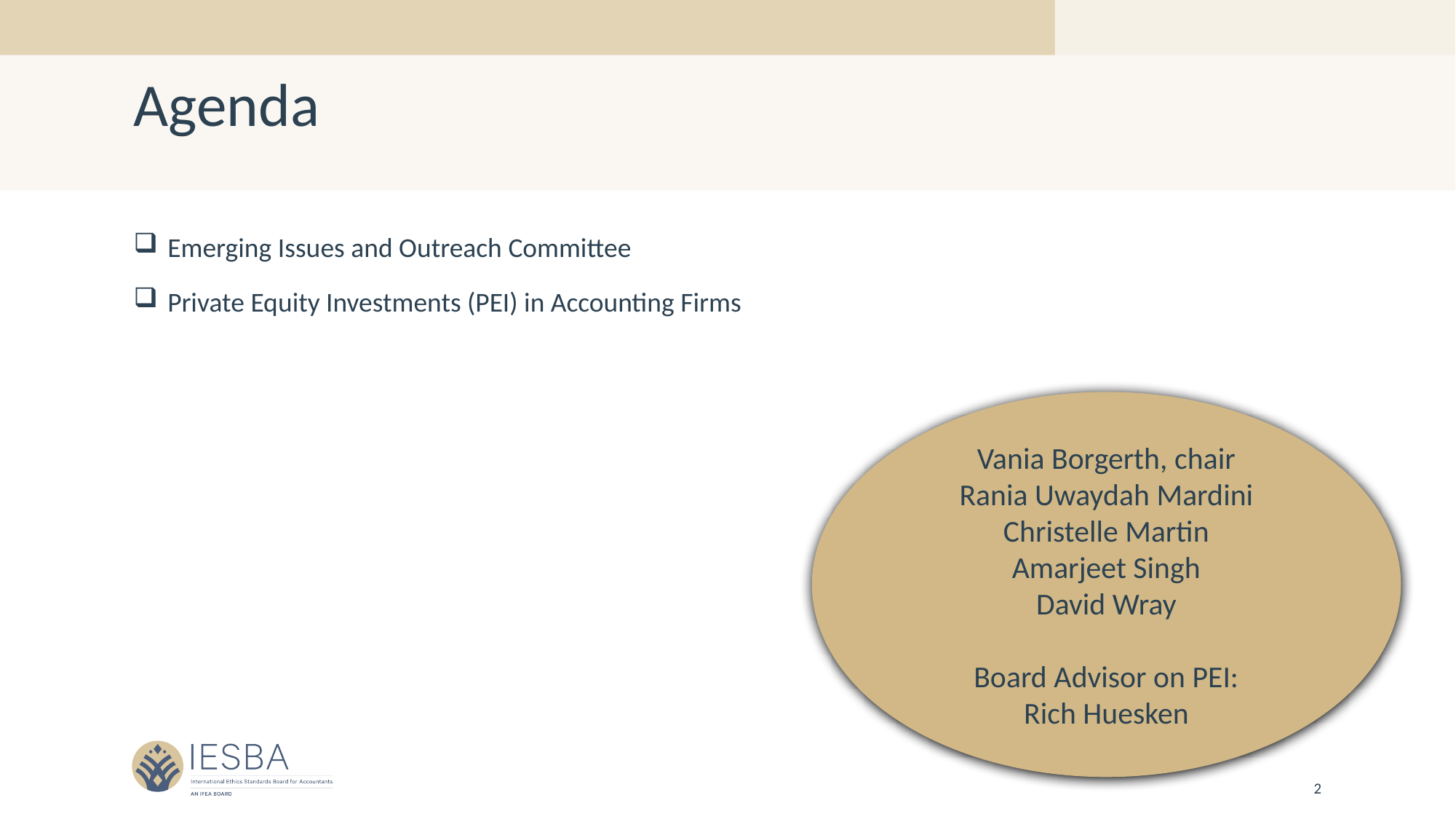

# Agenda
Emerging Issues and Outreach Committee
Private Equity Investments (PEI) in Accounting Firms
Vania Borgerth, chair
Rania Uwaydah Mardini
Christelle Martin
Amarjeet Singh
David Wray

Board Advisor on PEI:
Rich Huesken
2